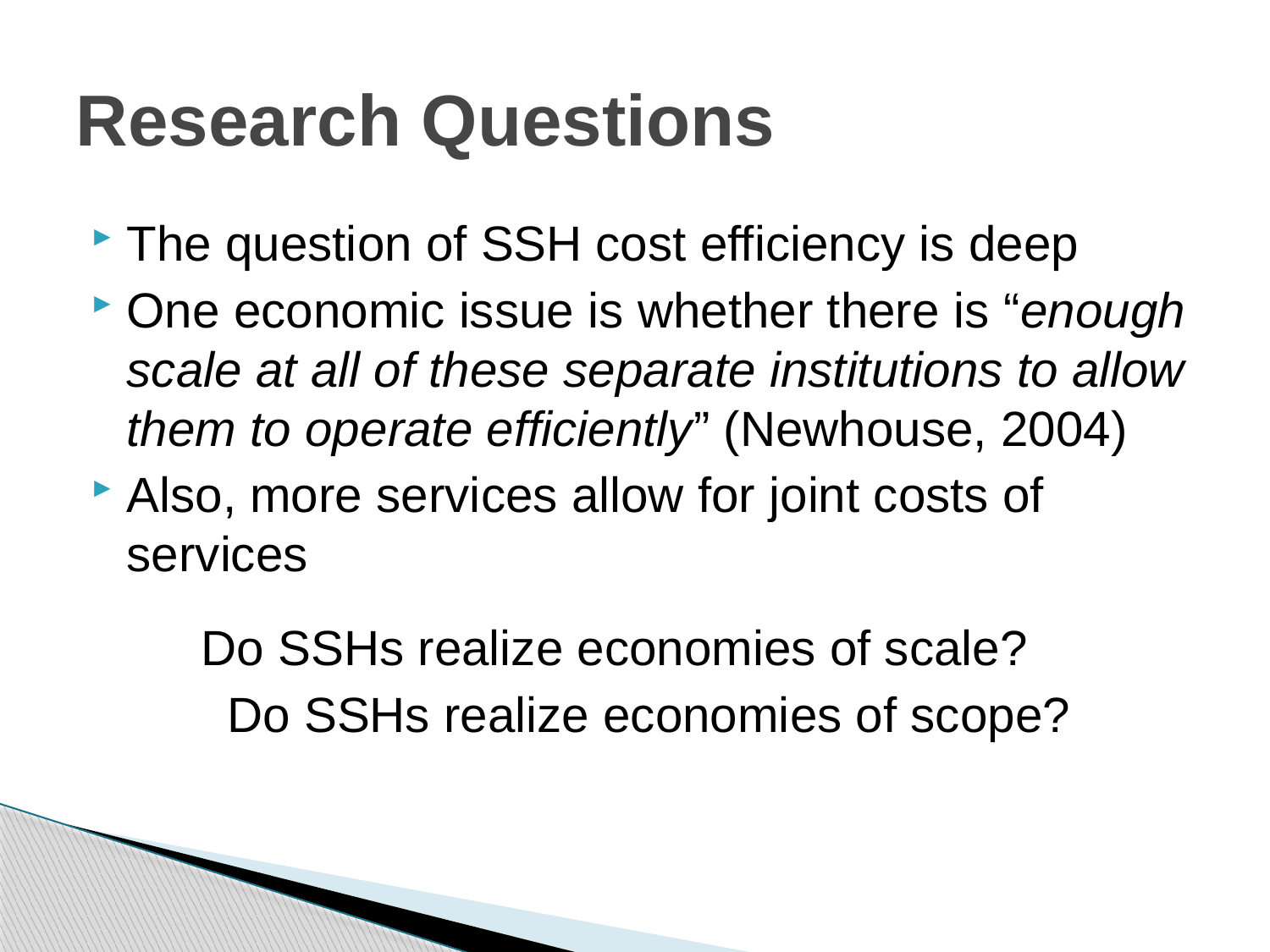

# Research Questions
The question of SSH cost efficiency is deep
One economic issue is whether there is “enough scale at all of these separate institutions to allow them to operate efficiently” (Newhouse, 2004)
Also, more services allow for joint costs of services

        Do SSHs realize economies of scale?
 Do SSHs realize economies of scope?